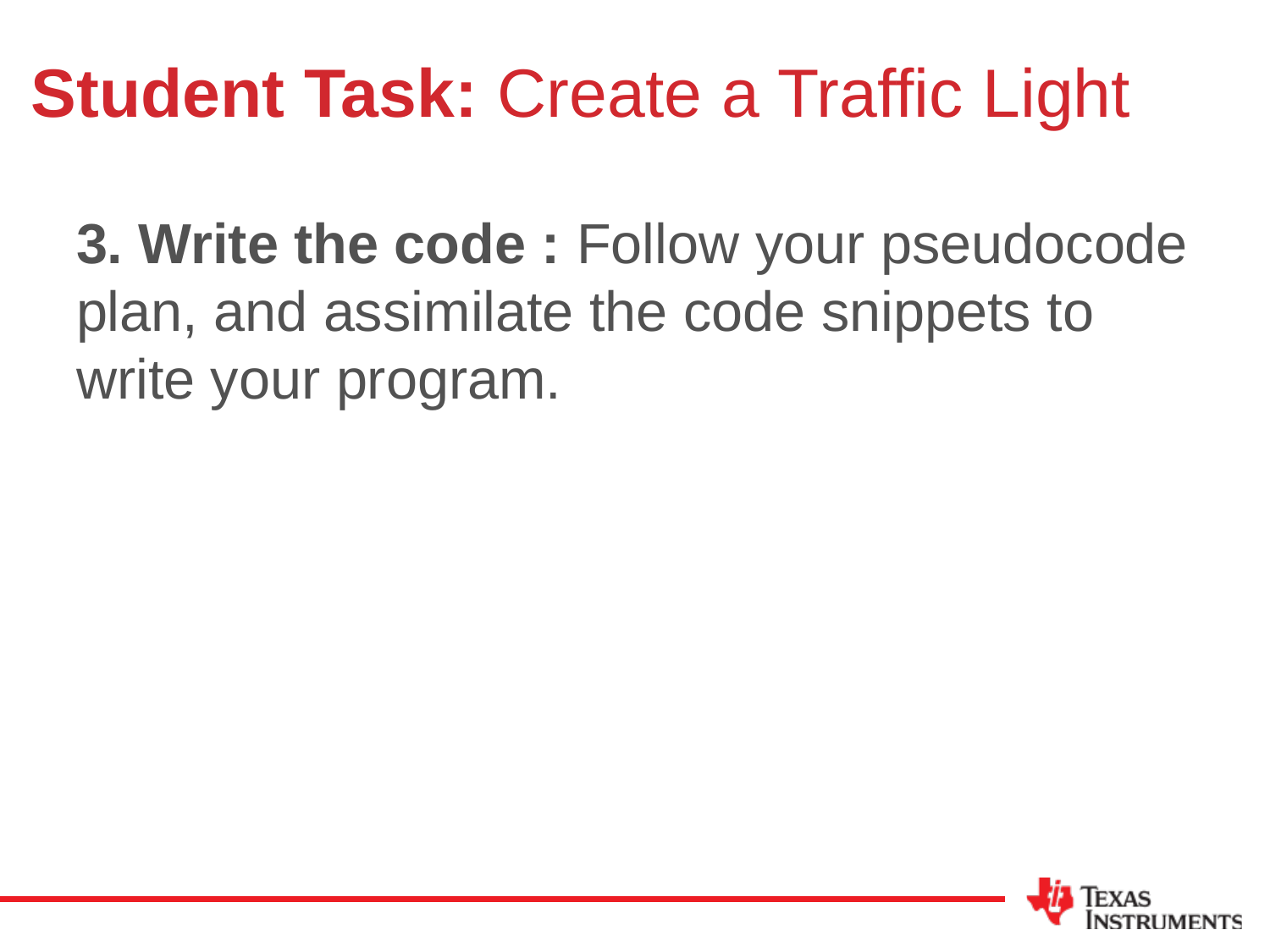

# Student Task: Create a Traffic Light
3. Write the code : Follow your pseudocode plan, and assimilate the code snippets to write your program.